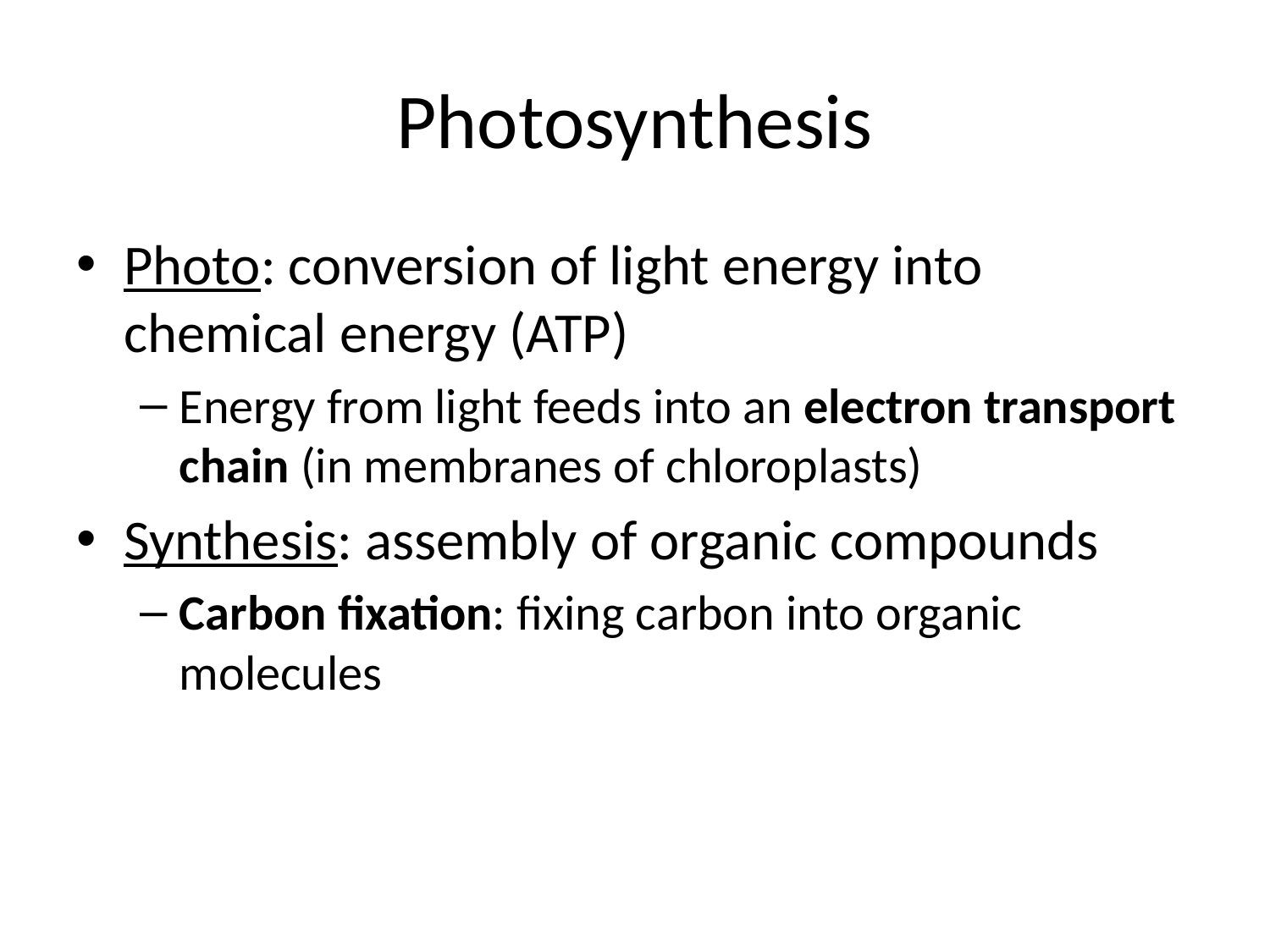

# Photosynthesis
Photo: conversion of light energy into chemical energy (ATP)
Energy from light feeds into an electron transport chain (in membranes of chloroplasts)
Synthesis: assembly of organic compounds
Carbon fixation: fixing carbon into organic molecules